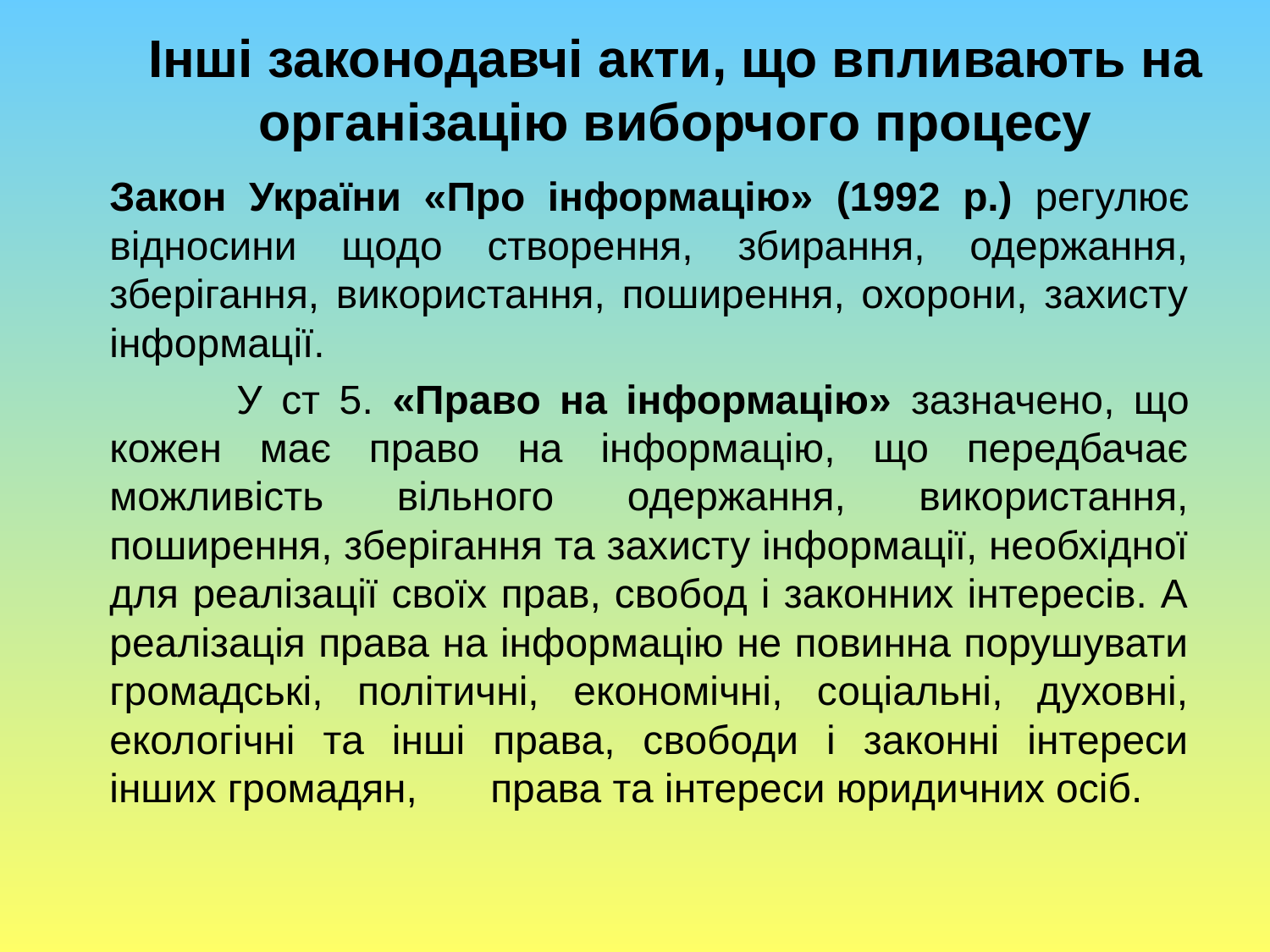

# Інші законодавчі акти, що впливають на організацію виборчого процесу

	Закон України «Про інформацію» (1992 р.) регулює відносини щодо створення, збирання, одержання, зберігання, використання, поширення, охорони, захисту інформації.
		У ст 5. «Право на інформацію» зазначено, що кожен має право на інформацію, що передбачає можливість вільного одержання, використання, поширення, зберігання та захисту інформації, необхідної для реалізації своїх прав, свобод і законних інтересів. А реалізація права на інформацію не повинна порушувати громадські, політичні, економічні, соціальні, духовні, екологічні та інші права, свободи і законні інтереси інших громадян, 	права та інтереси юридичних осіб.